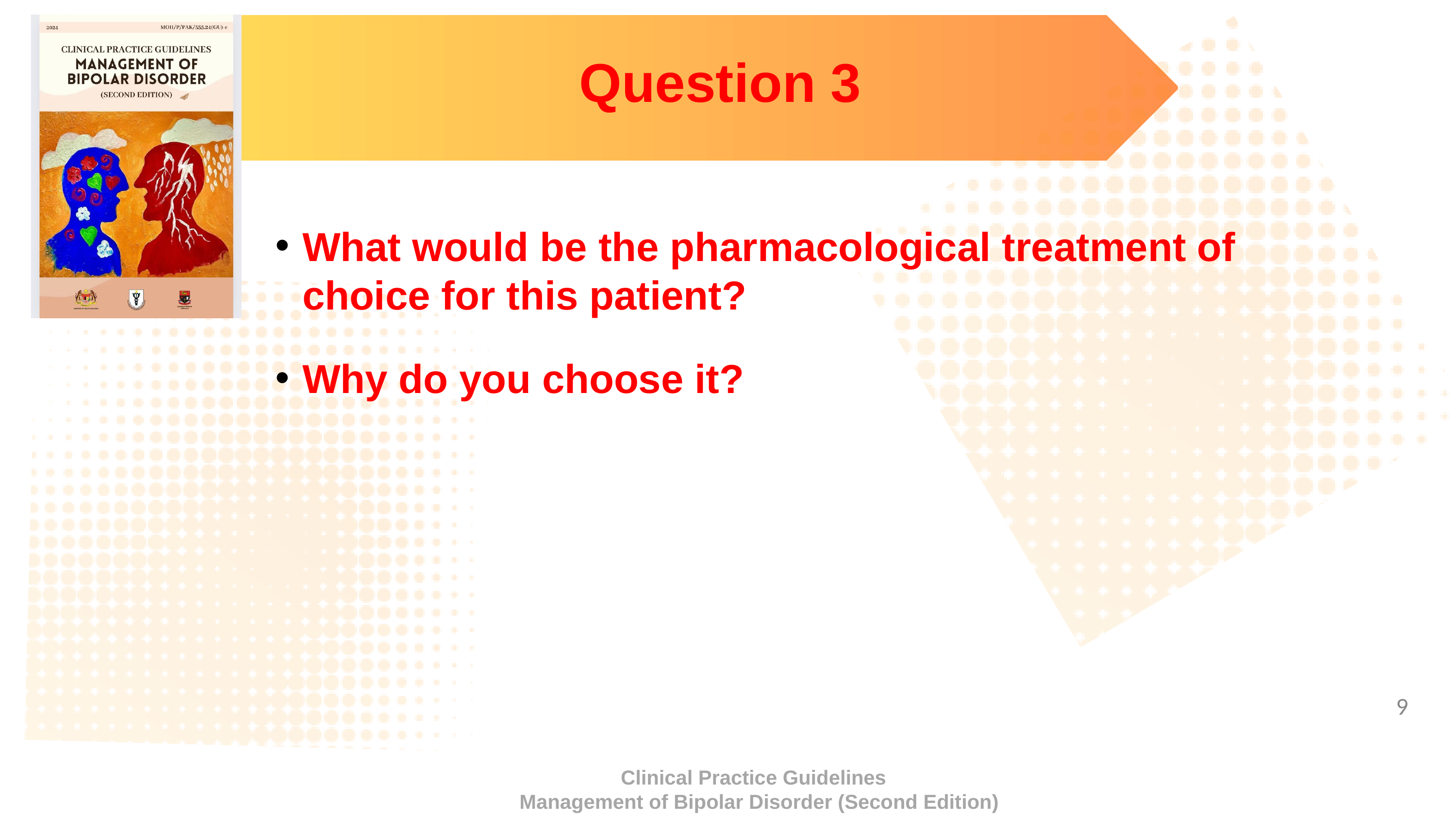

Question 3

What would be the pharmacological treatment of choice for this patient?

Why do you choose it?

9
Clinical Practice Guidelines
 Management of Bipolar Disorder (Second Edition)